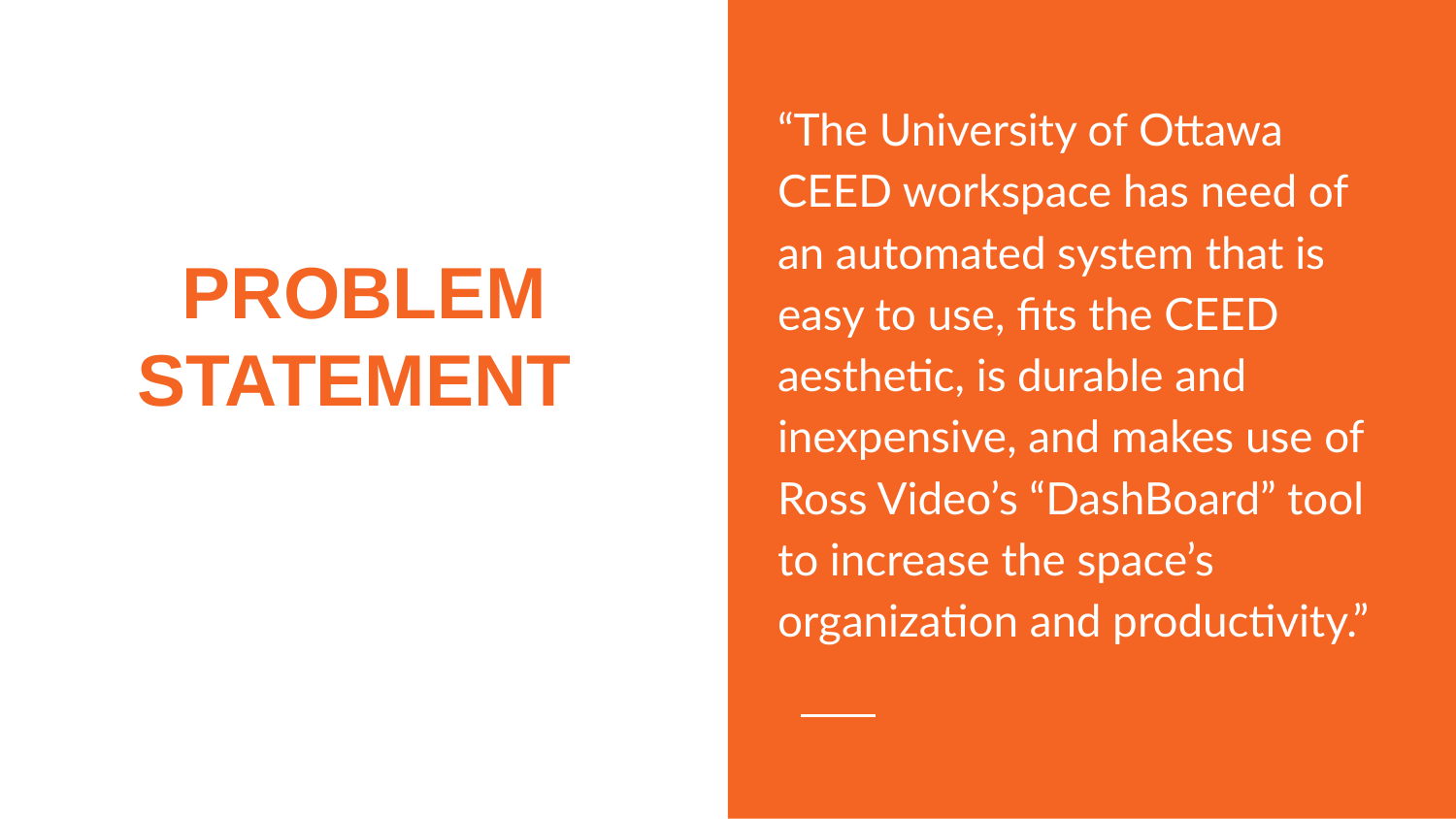

“The University of Ottawa CEED workspace has need of an automated system that is easy to use, fits the CEED aesthetic, is durable and inexpensive, and makes use of Ross Video’s “DashBoard” tool to increase the space’s organization and productivity.”
# PROBLEM STATEMENT